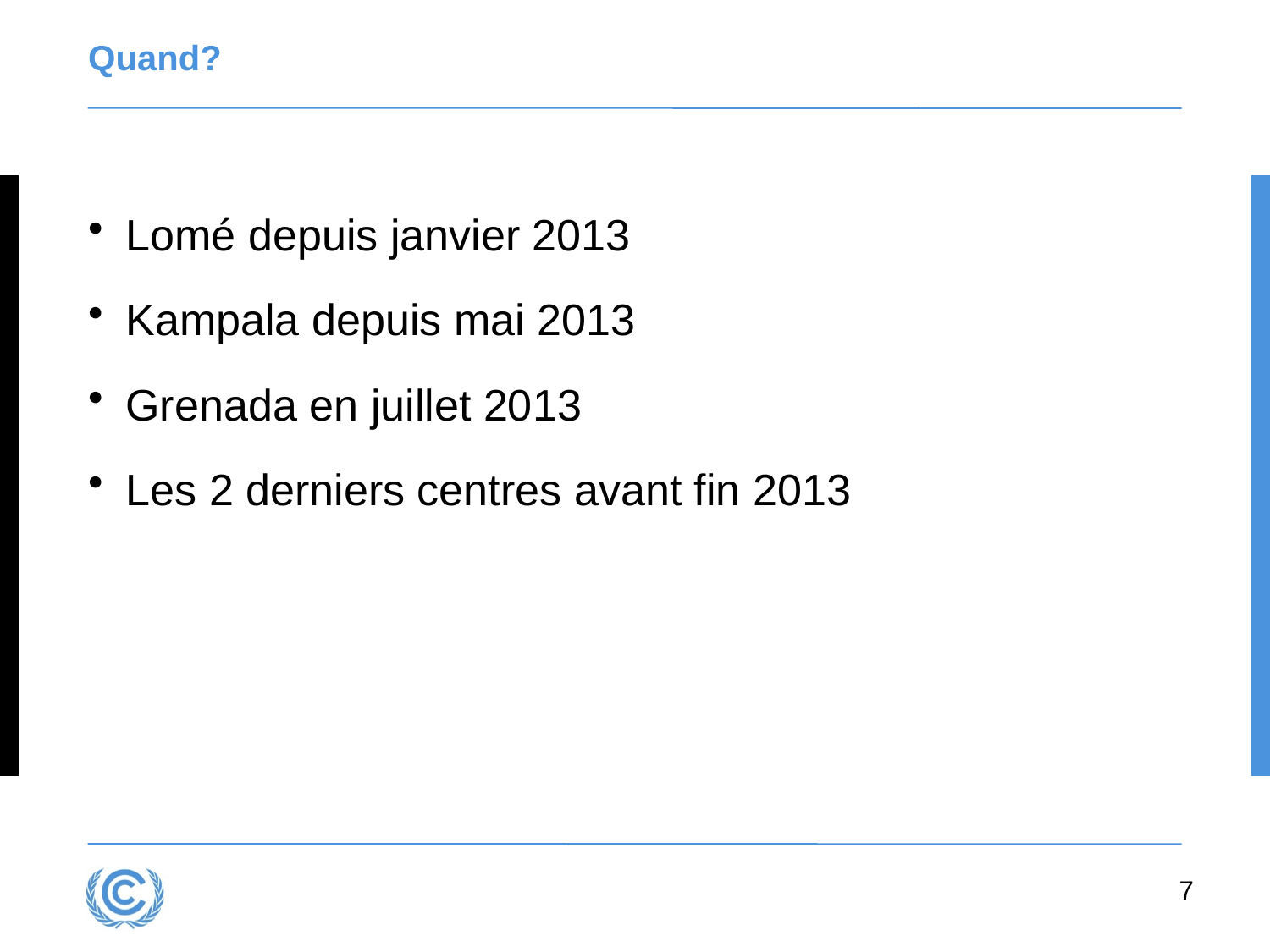

# Quand?

Lomé depuis janvier 2013

Kampala depuis mai 2013

Grenada en juillet 2013

Les 2 derniers centres avant fin 2013
7